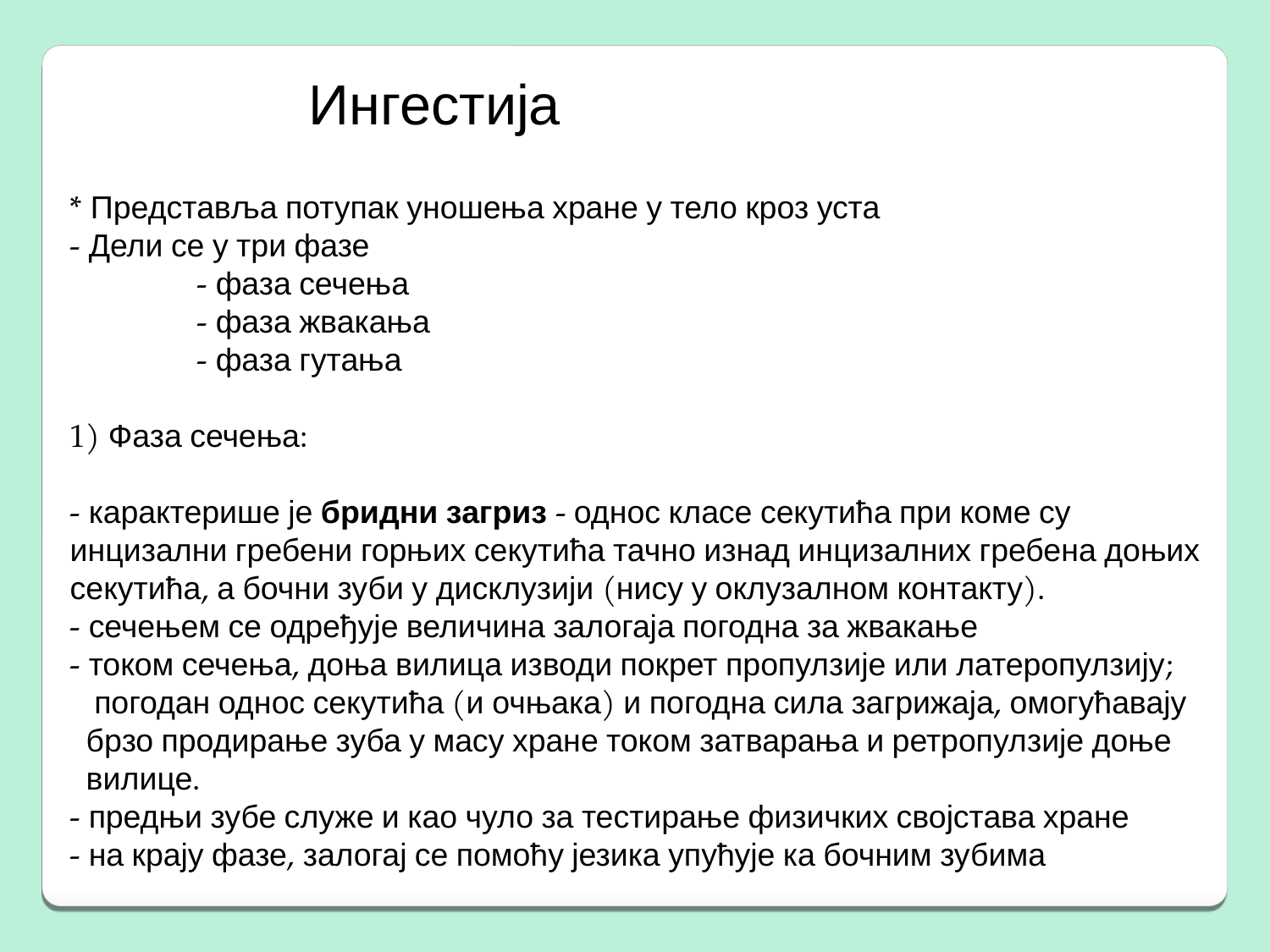

Ингестија
* Представља потупак уношења хране у тело кроз уста
- Дели се у три фазе
	- фаза сечења
	- фаза жвакања
	- фаза гутања

1) Фаза сечења:

- карактерише је бридни загриз - однос класе секутића при коме су инцизални гребени горњих секутића тачно изнад инцизалних гребена доњих секутића, а бочни зуби у дисклузији (нису у оклузалном контакту).
- сечењем се одређује величина залогаја погодна за жвакање
- током сечења, доња вилица изводи покрет пропулзије или латеропулзију;
   погодан однос секутића (и очњака) и погодна сила загрижаја, омогућавају
  брзо продирање зуба у масу хране током затварања и ретропулзије доње
  вилице.
- предњи зубе служе и као чуло за тестирање физичких својстава хране
- на крају фазе, залогај се помоћу језика упућује ка бочним зубима